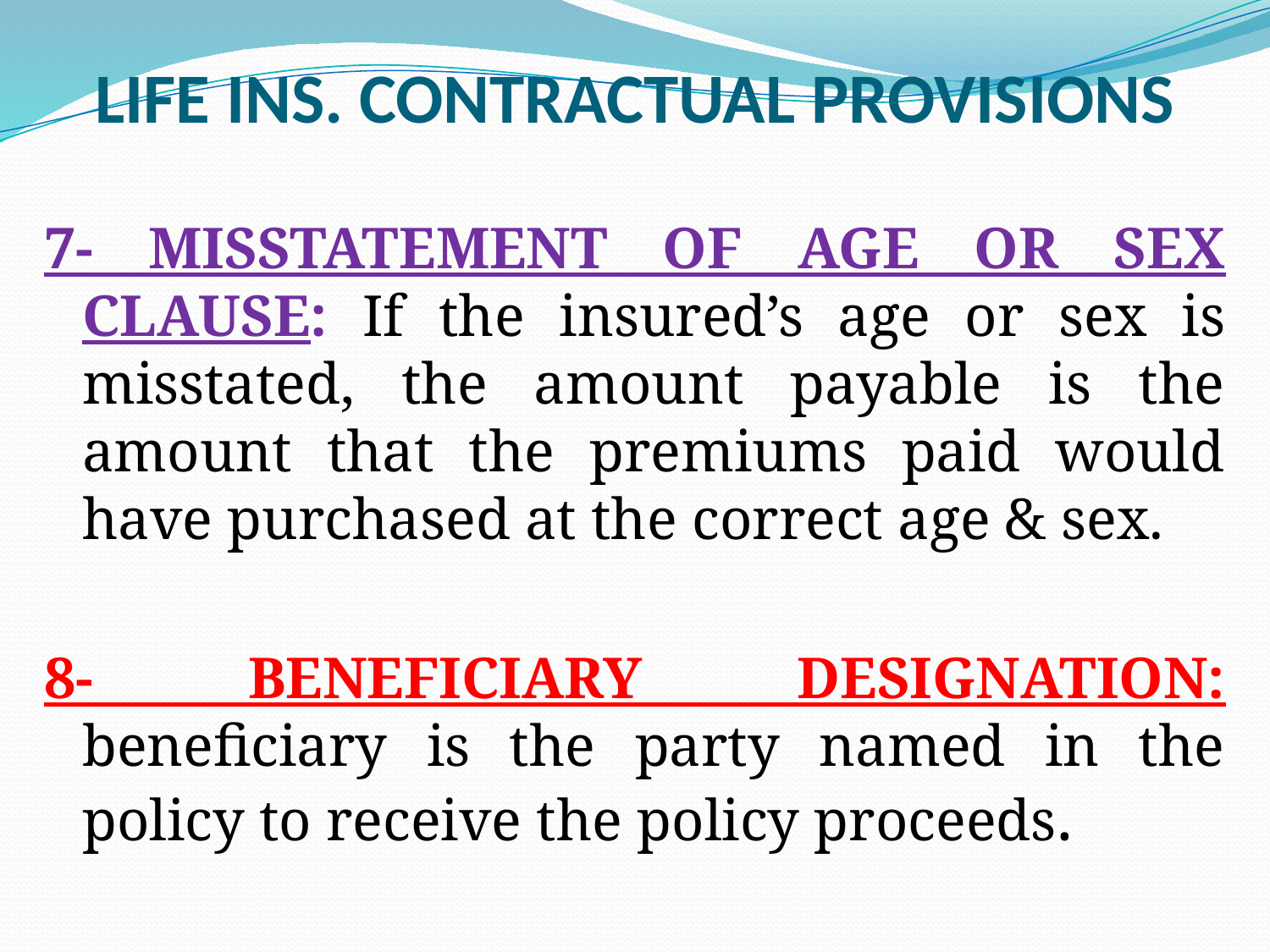

# LIFE INS. CONTRACTUAL PROVISIONS

7- MISSTATEMENT OF AGE OR SEX CLAUSE: If the insured’s age or sex is misstated, the amount payable is the amount that the premiums paid would have purchased at the correct age & sex.

8- BENEFICIARY DESIGNATION: beneficiary is the party named in the policy to receive the policy proceeds.